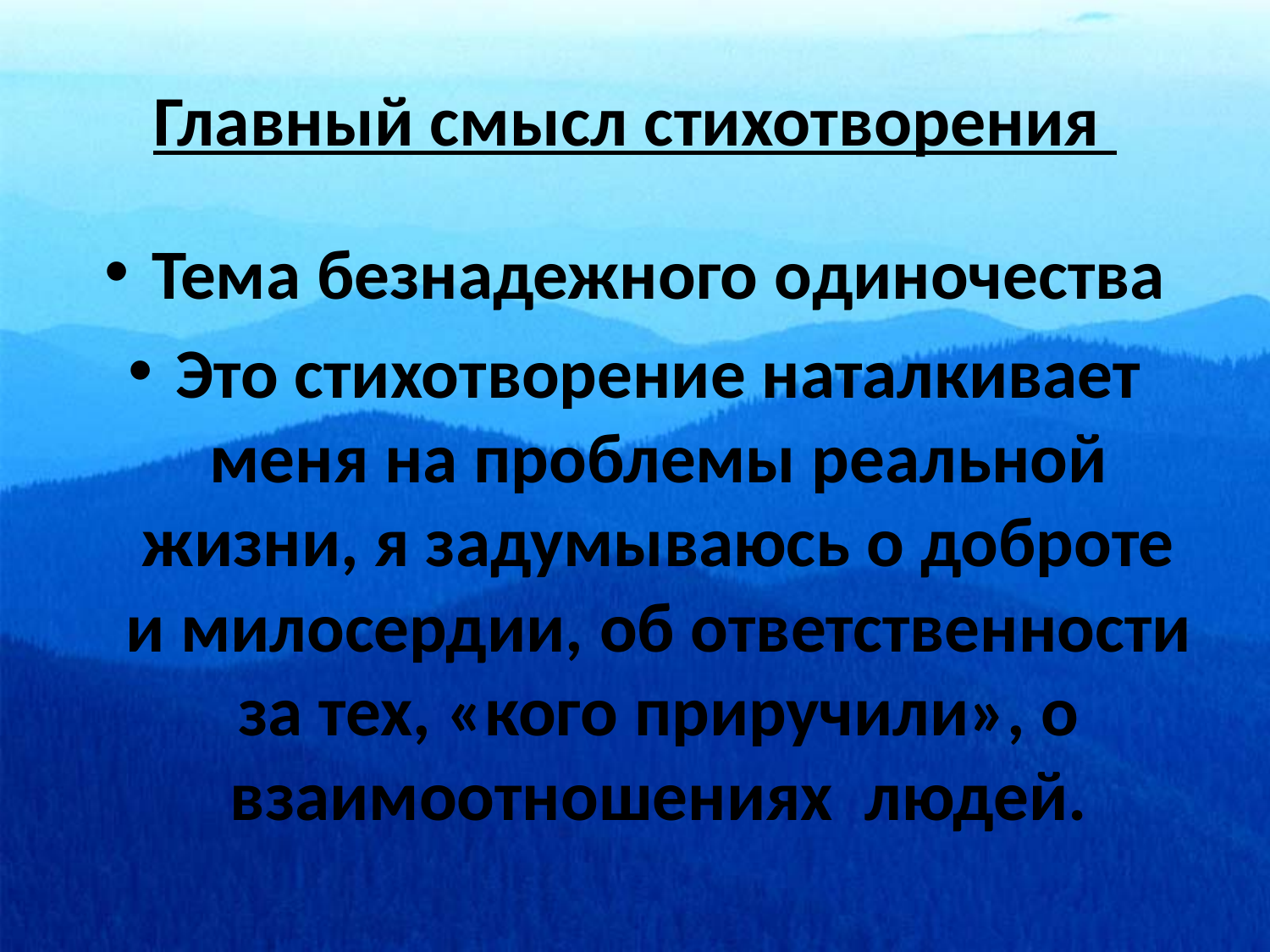

# Главный смысл стихотворения
Тема безнадежного одиночества
Это стихотворение наталкивает меня на проблемы реальной жизни, я задумываюсь о доброте и милосердии, об ответственности за тех, «кого приручили», о взаимоотношениях  людей.